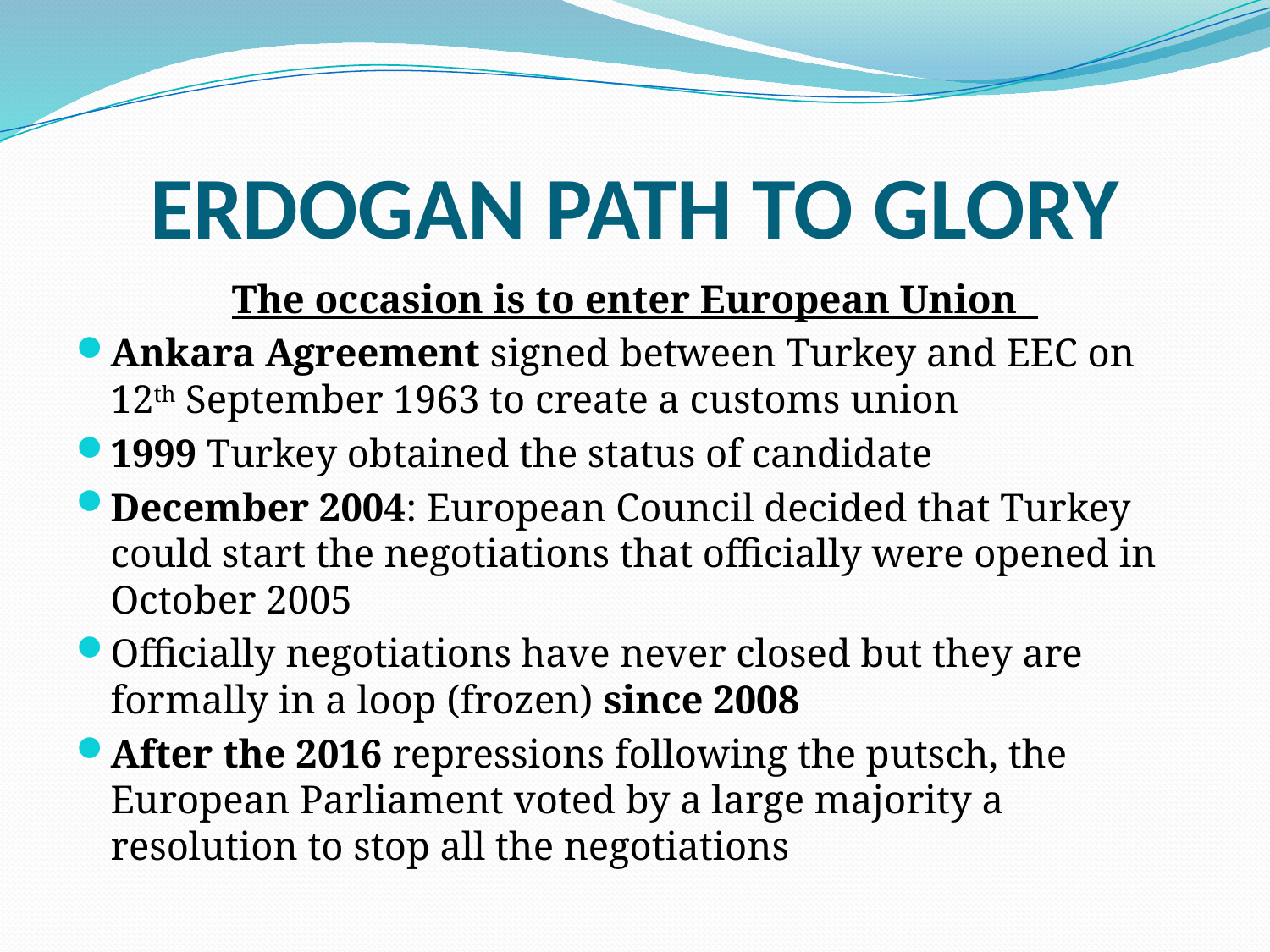

# ERDOGAN PATH TO GLORY
The occasion is to enter European Union
Ankara Agreement signed between Turkey and EEC on 12th September 1963 to create a customs union
1999 Turkey obtained the status of candidate
December 2004: European Council decided that Turkey could start the negotiations that officially were opened in October 2005
Officially negotiations have never closed but they are formally in a loop (frozen) since 2008
After the 2016 repressions following the putsch, the European Parliament voted by a large majority a resolution to stop all the negotiations